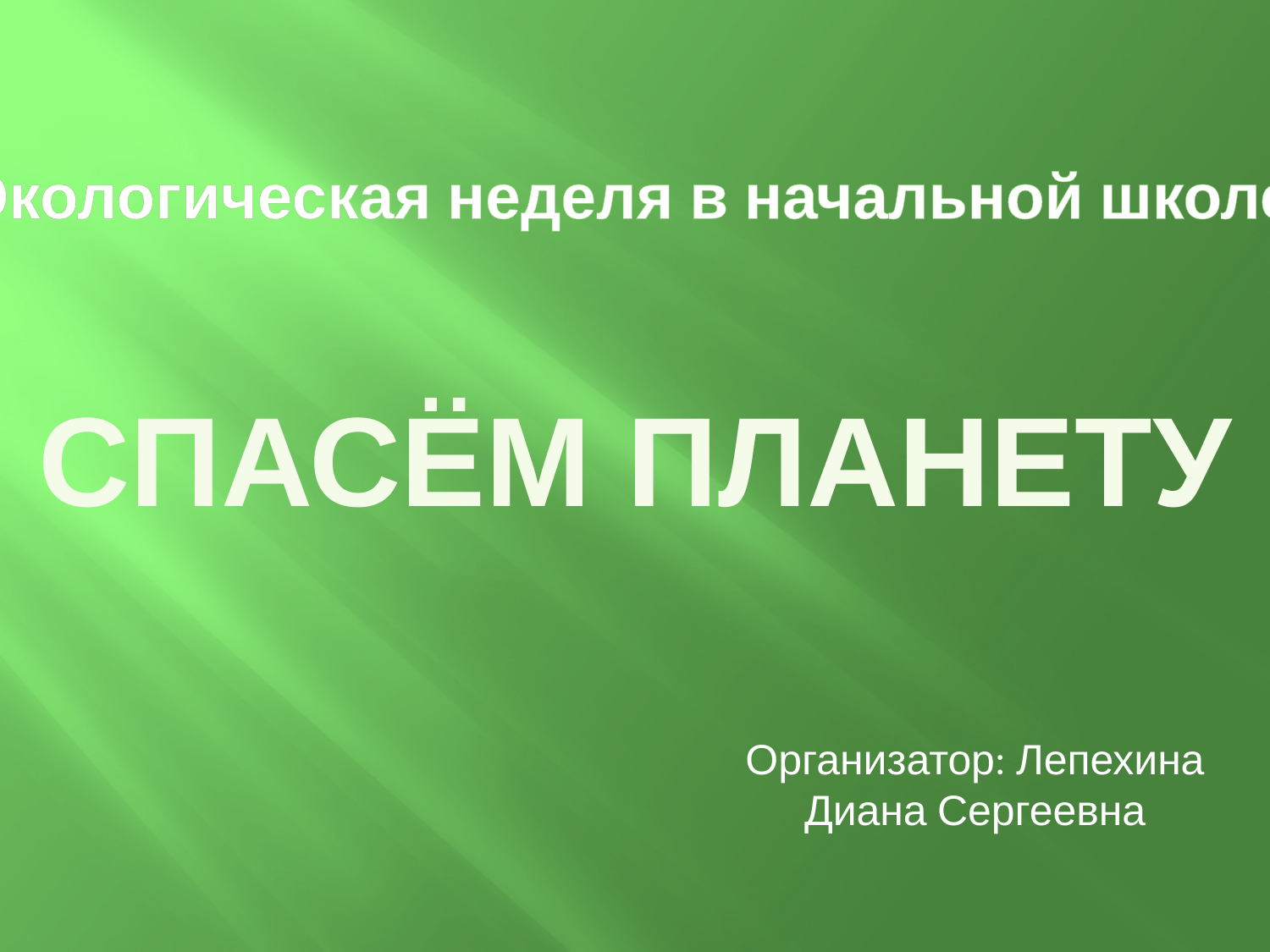

Экологическая неделя в начальной школе
# СПАСЁМ ПЛАНЕТУ
Организатор: Лепехина Диана Сергеевна